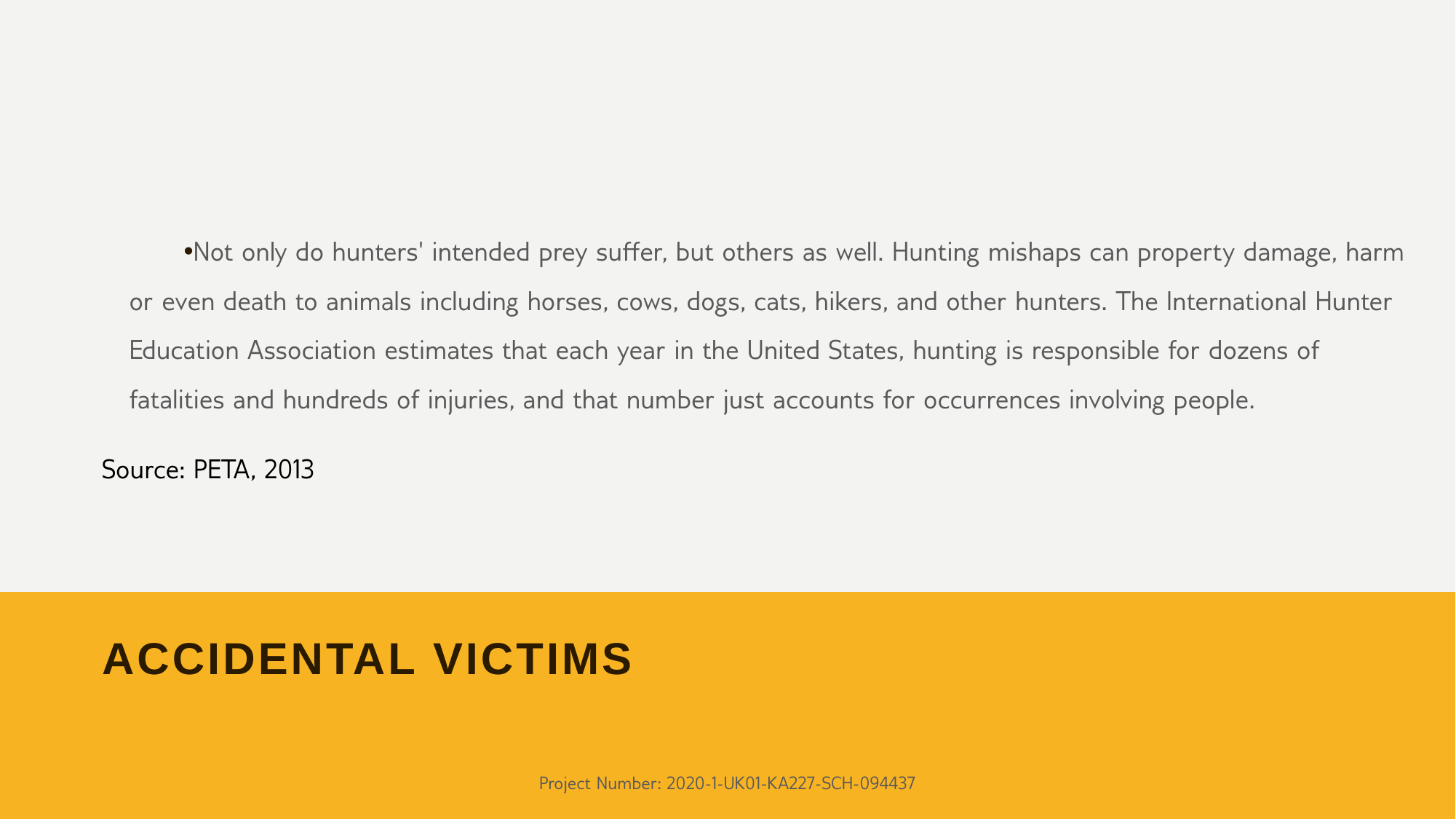

Not only do hunters' intended prey suffer, but others as well. Hunting mishaps can property damage, harm or even death to animals including horses, cows, dogs, cats, hikers, and other hunters. The International Hunter Education Association estimates that each year in the United States, hunting is responsible for dozens of fatalities and hundreds of injuries, and that number just accounts for occurrences involving people.
Source: PETA, 2013
# Accidental Victims
Project Number: 2020-1-UK01-KA227-SCH-094437